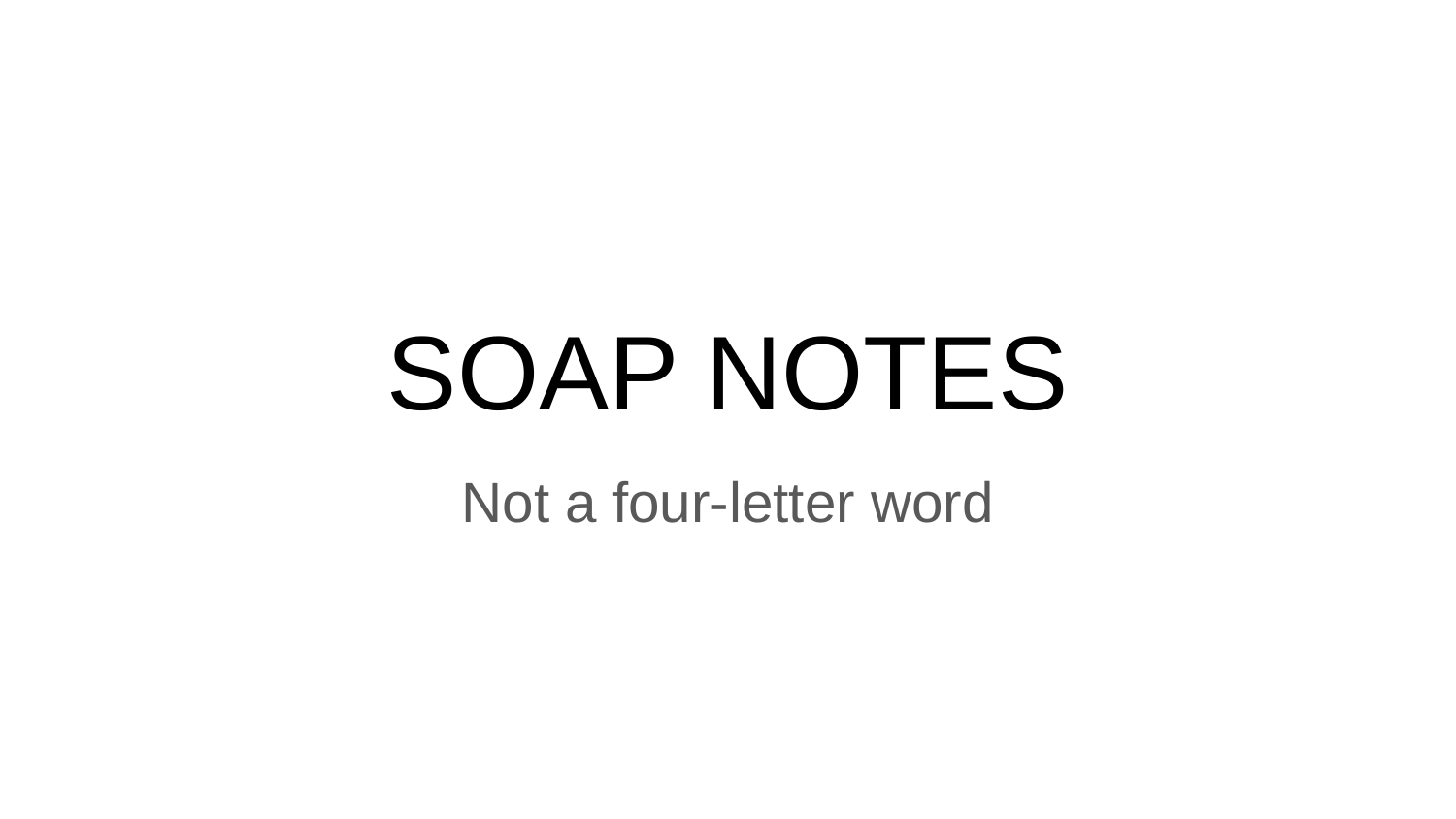

# SOAP NOTES
Not a four-letter word